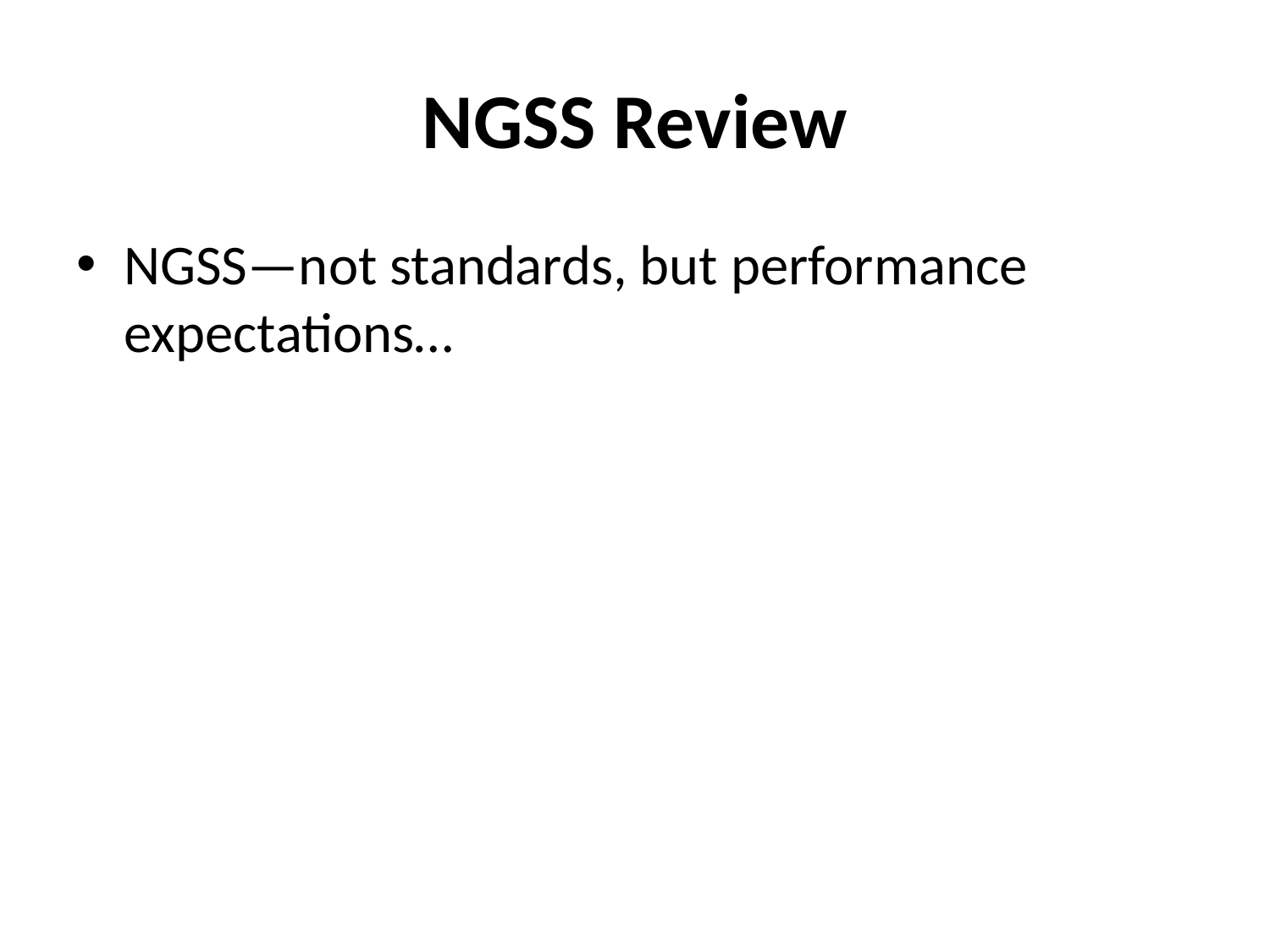

# NGSS Review
NGSS—not standards, but performance expectations…